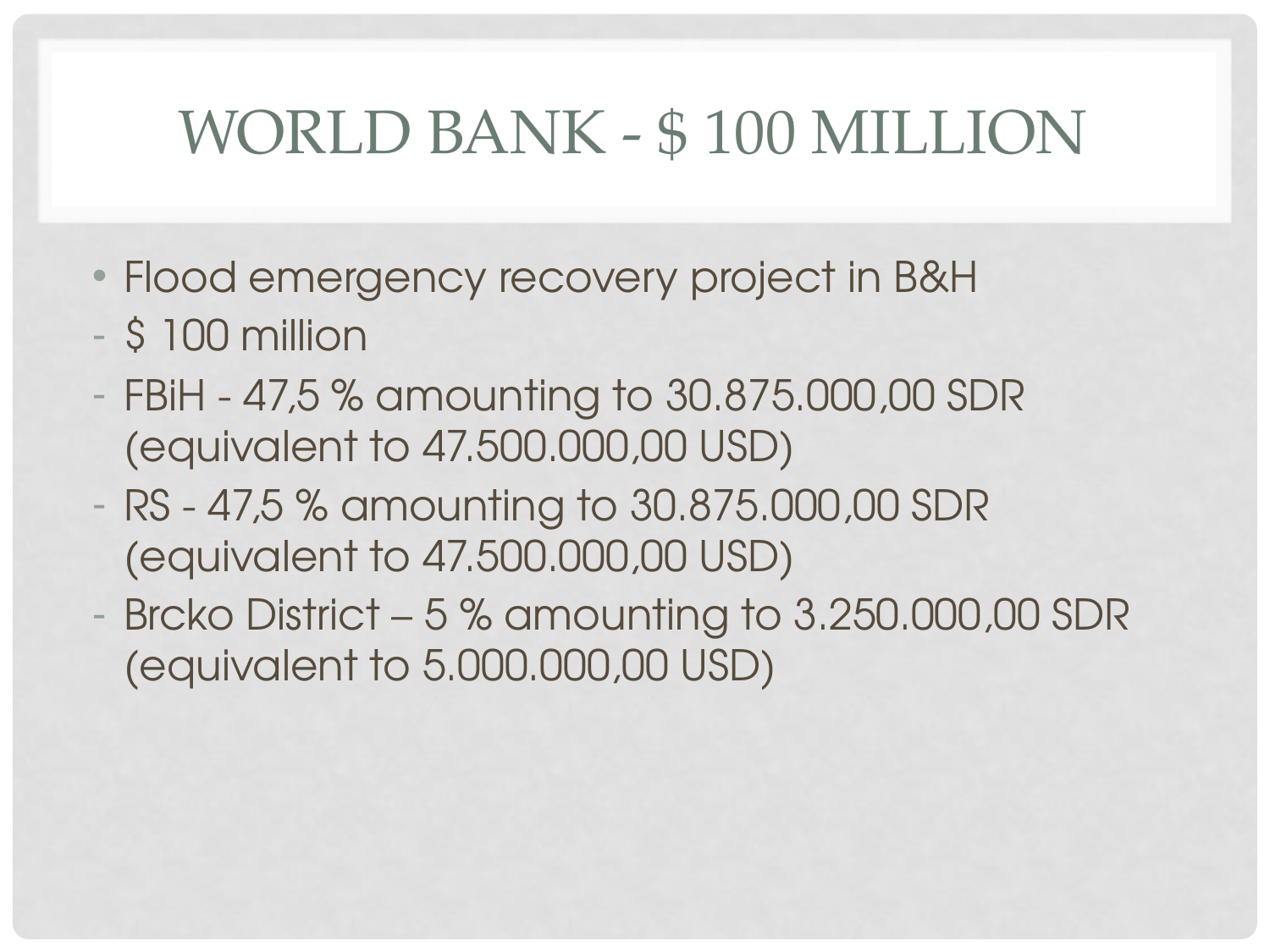

# World bank - $ 100 million
Flood emergency recovery project in B&H
$ 100 million
FBiH - 47,5 % amounting to 30.875.000,00 SDR (equivalent to 47.500.000,00 USD)
RS - 47,5 % amounting to 30.875.000,00 SDR (equivalent to 47.500.000,00 USD)
Brcko District – 5 % amounting to 3.250.000,00 SDR (equivalent to 5.000.000,00 USD)